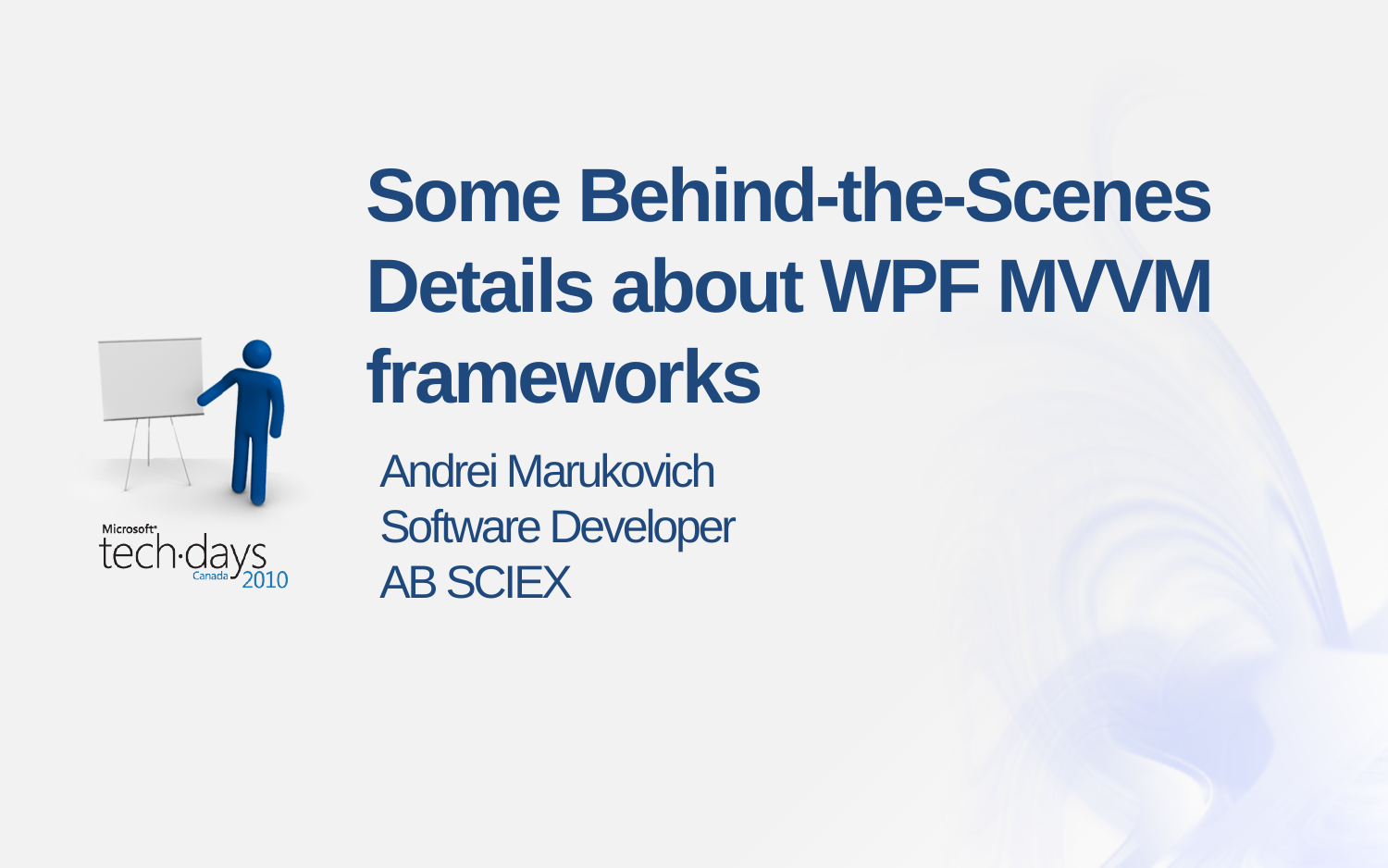

# Some Behind-the-Scenes Details about WPF MVVM frameworks
Andrei Marukovich
Software Developer
AB SCIEX